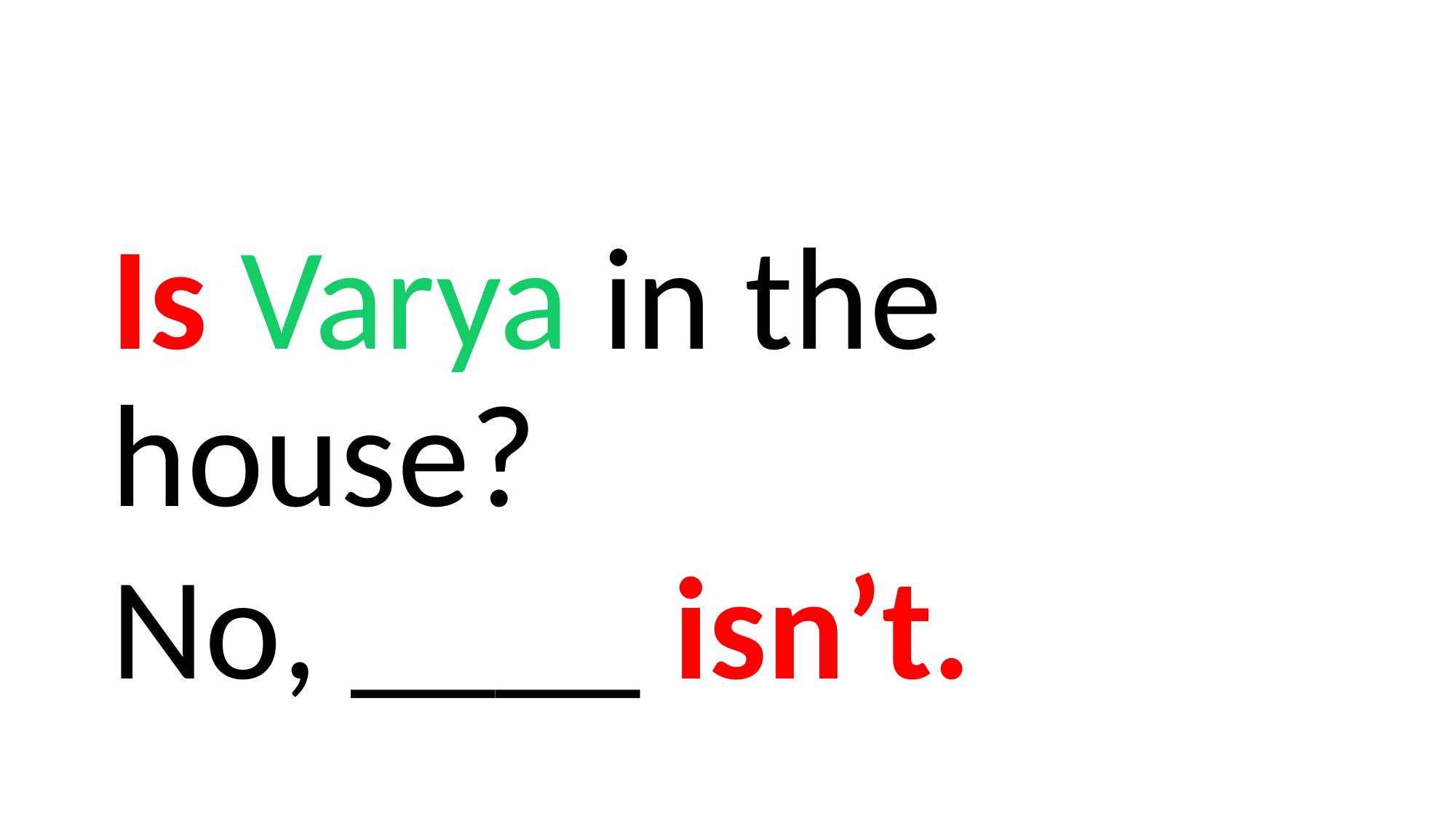

#
Is Varya in the house?
No, ____ isn’t.